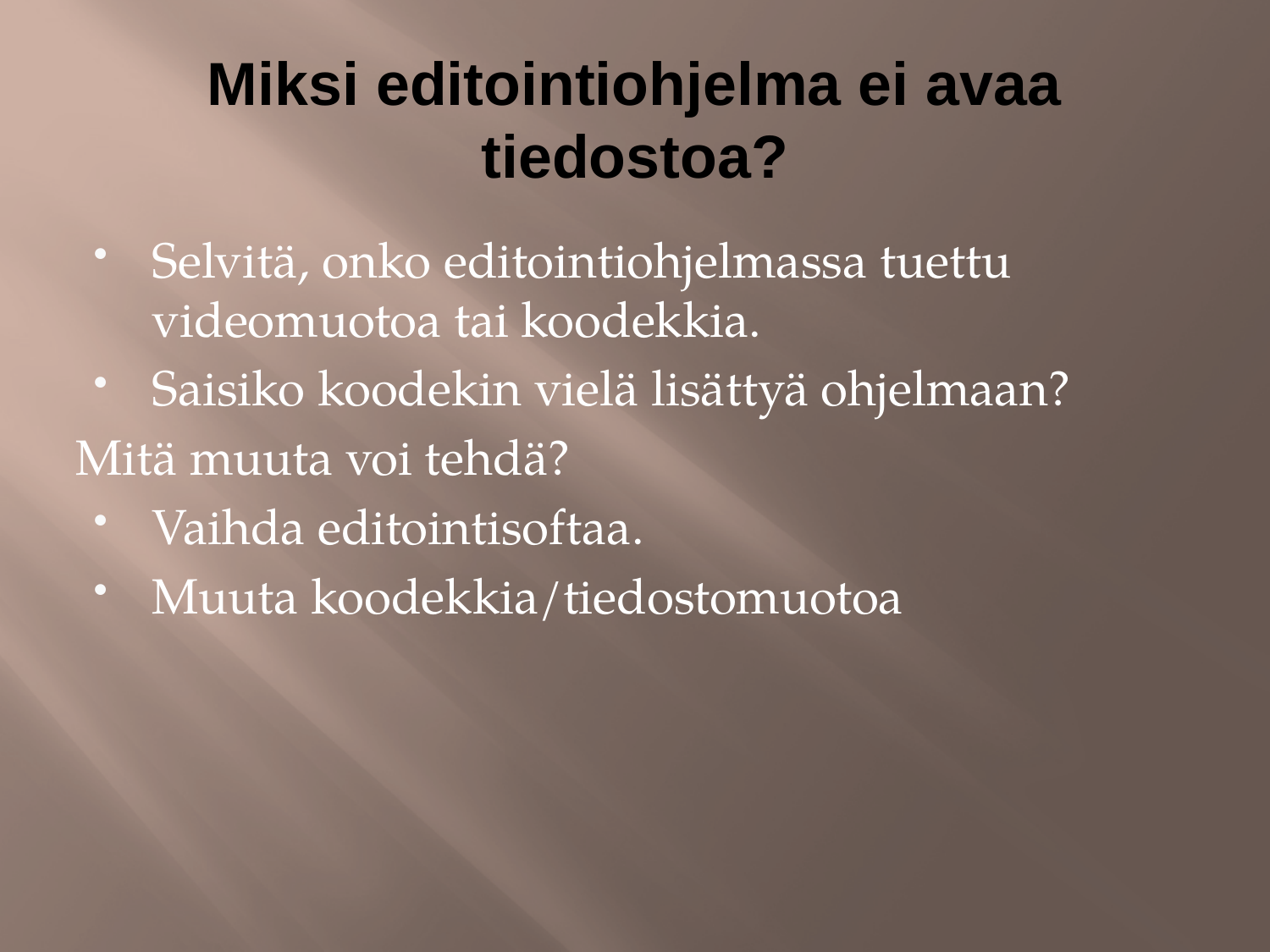

# Miksi editointiohjelma ei avaa tiedostoa?
Selvitä, onko editointiohjelmassa tuettu videomuotoa tai koodekkia.
Saisiko koodekin vielä lisättyä ohjelmaan?
Mitä muuta voi tehdä?
Vaihda editointisoftaa.
Muuta koodekkia/tiedostomuotoa